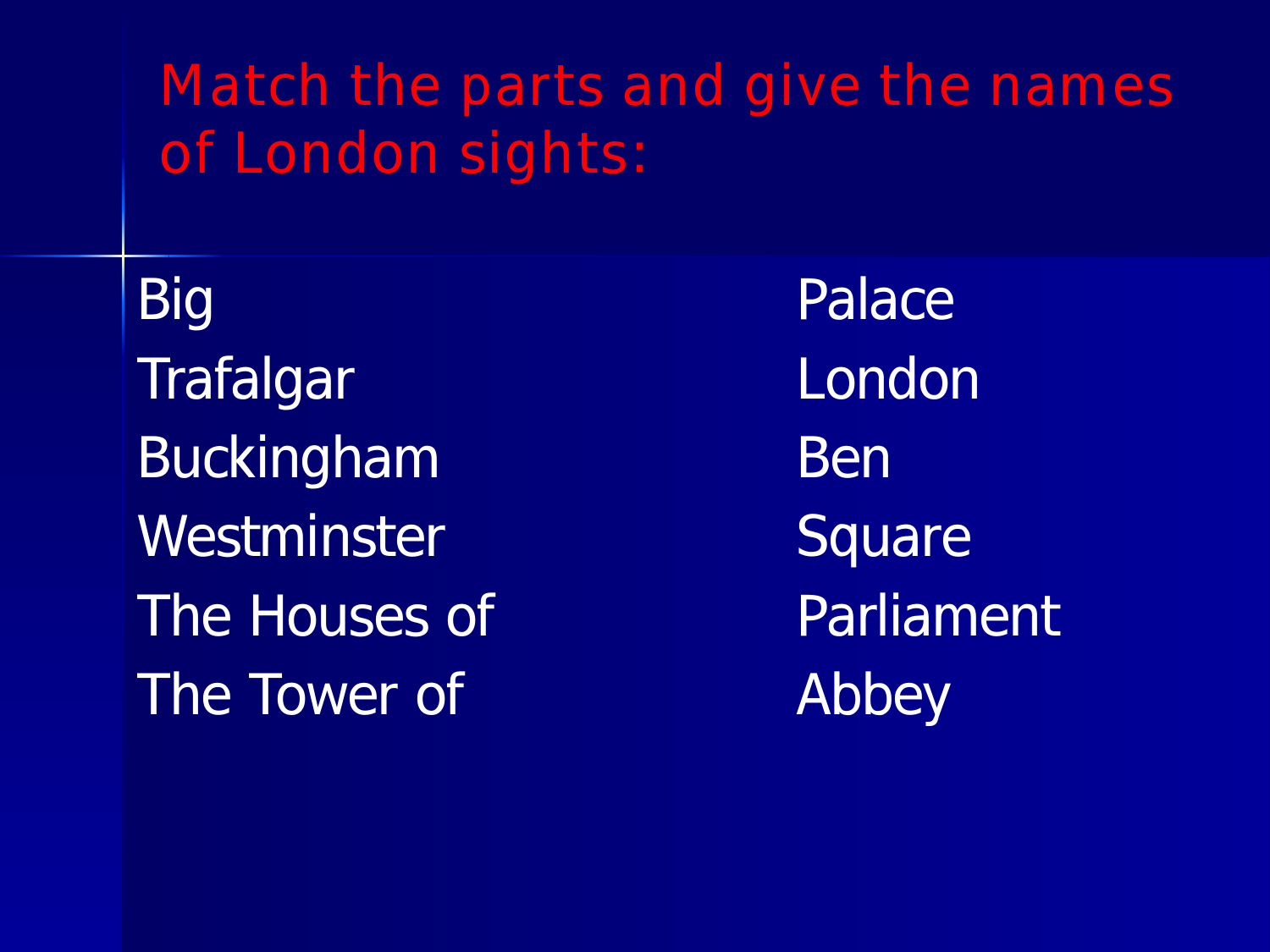

# Match the parts and give the names of London sights:
Big
Trafalgar
Buckingham
Westminster
The Houses of
The Tower of
Palace
London
Ben
Square
Parliament
Abbey